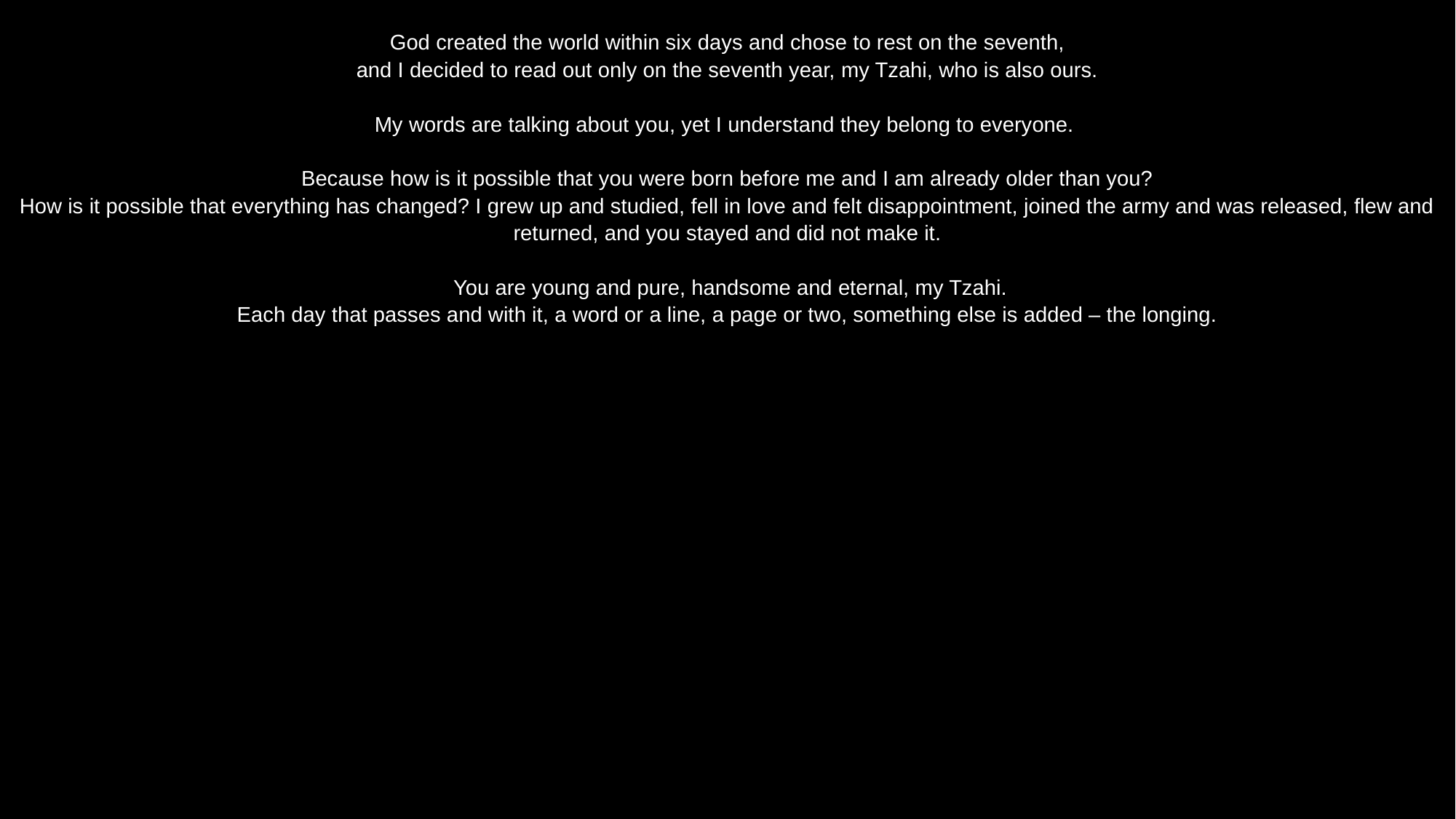

God created the world within six days and chose to rest on the seventh,
and I decided to read out only on the seventh year, my Tzahi, who is also ours.
My words are talking about you, yet I understand they belong to everyone.
Because how is it possible that you were born before me and I am already older than you?
How is it possible that everything has changed? I grew up and studied, fell in love and felt disappointment, joined the army and was released, flew and returned, and you stayed and did not make it.
 You are young and pure, handsome and eternal, my Tzahi.
 Each day that passes and with it, a word or a line, a page or two, something else is added – the longing.